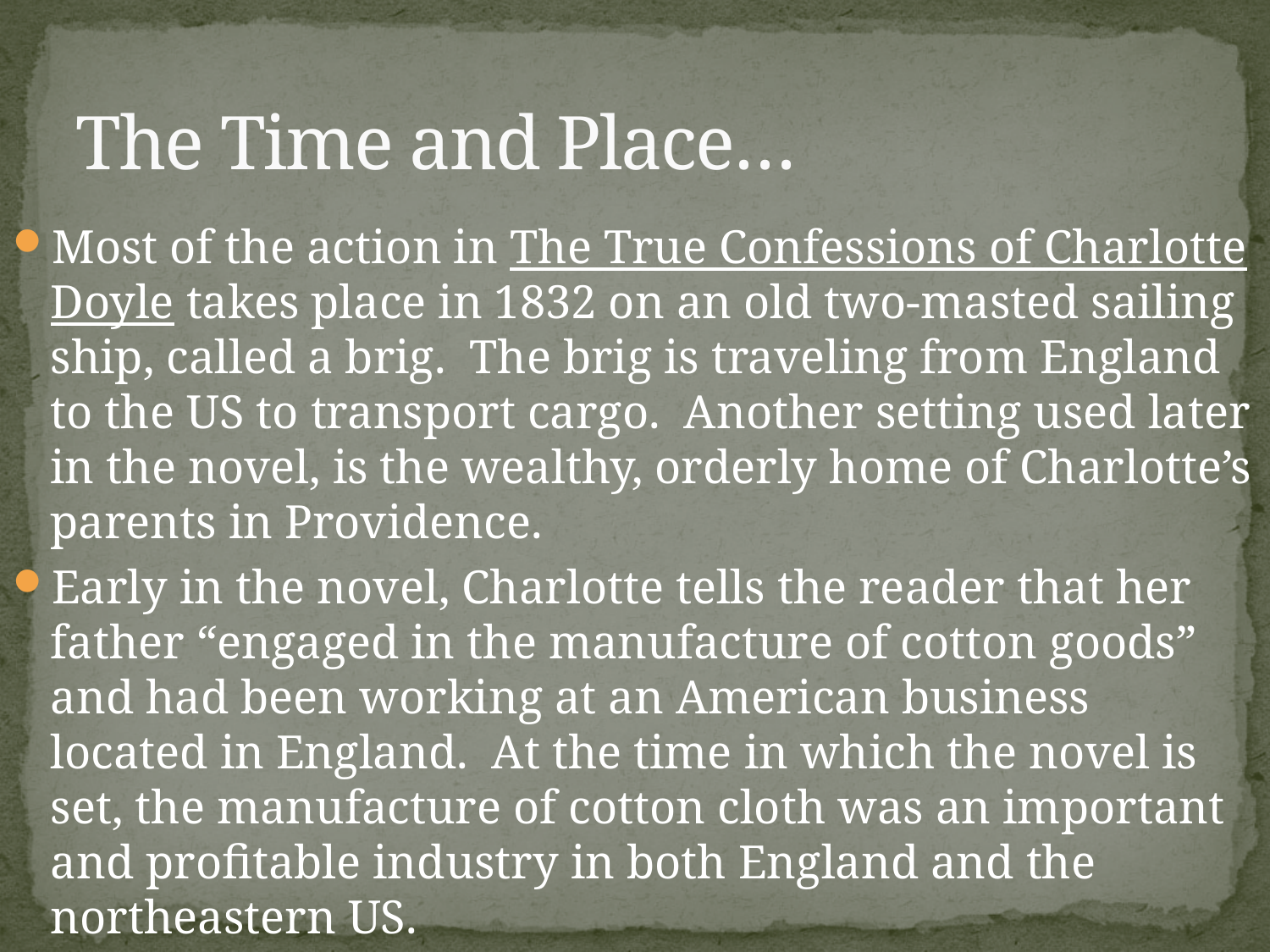

# The Time and Place…
Most of the action in The True Confessions of Charlotte Doyle takes place in 1832 on an old two-masted sailing ship, called a brig.  The brig is traveling from England to the US to transport cargo.  Another setting used later in the novel, is the wealthy, orderly home of Charlotte’s parents in Providence.
Early in the novel, Charlotte tells the reader that her father “engaged in the manufacture of cotton goods” and had been working at an American business located in England.  At the time in which the novel is set, the manufacture of cotton cloth was an important and profitable industry in both England and the northeastern US.